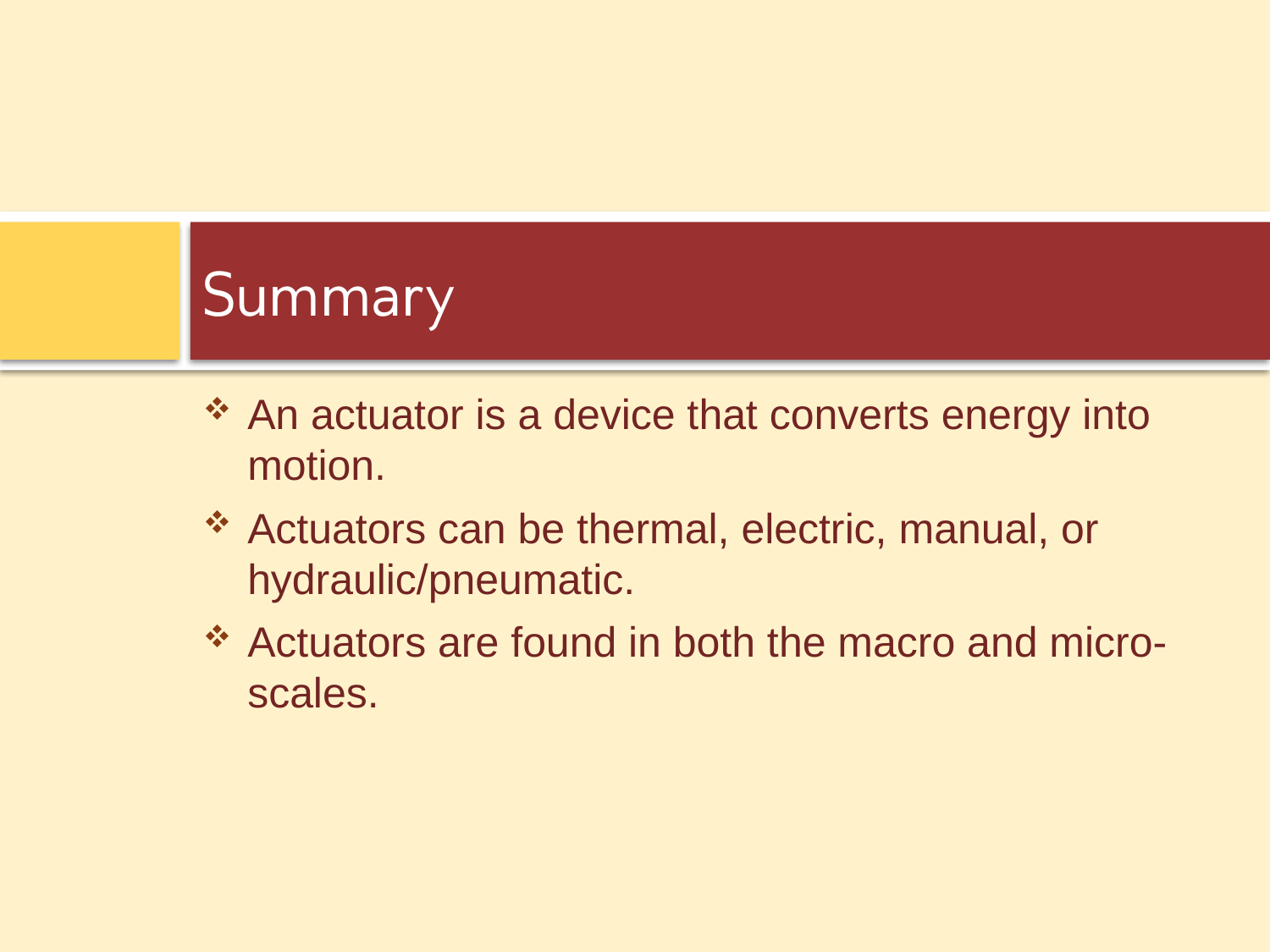

# Summary
An actuator is a device that converts energy into motion.
Actuators can be thermal, electric, manual, or hydraulic/pneumatic.
Actuators are found in both the macro and micro-scales.